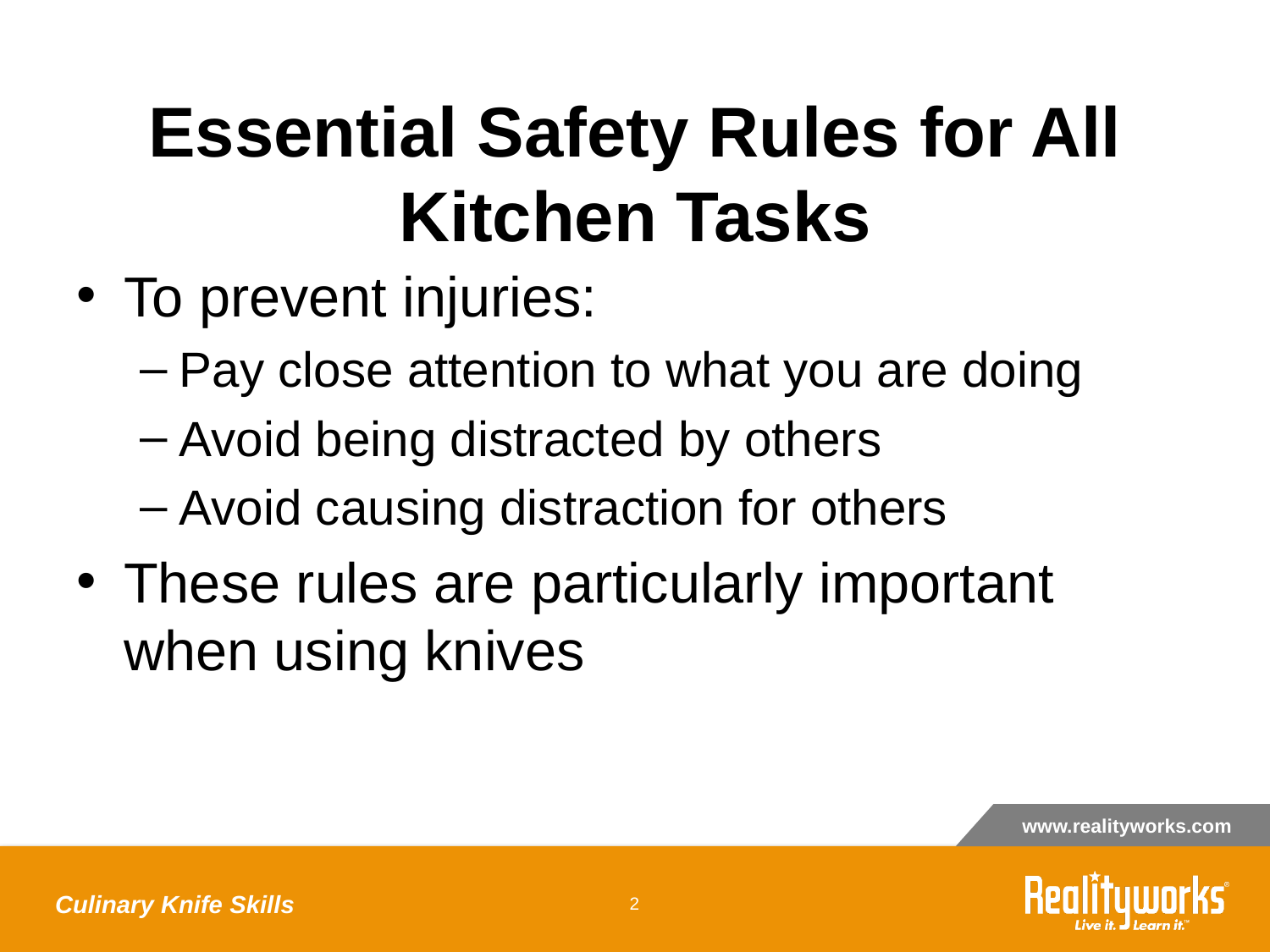

# Essential Safety Rules for All Kitchen Tasks
To prevent injuries:
Pay close attention to what you are doing
Avoid being distracted by others
Avoid causing distraction for others
These rules are particularly important when using knives

Culinary Knife Skills
2